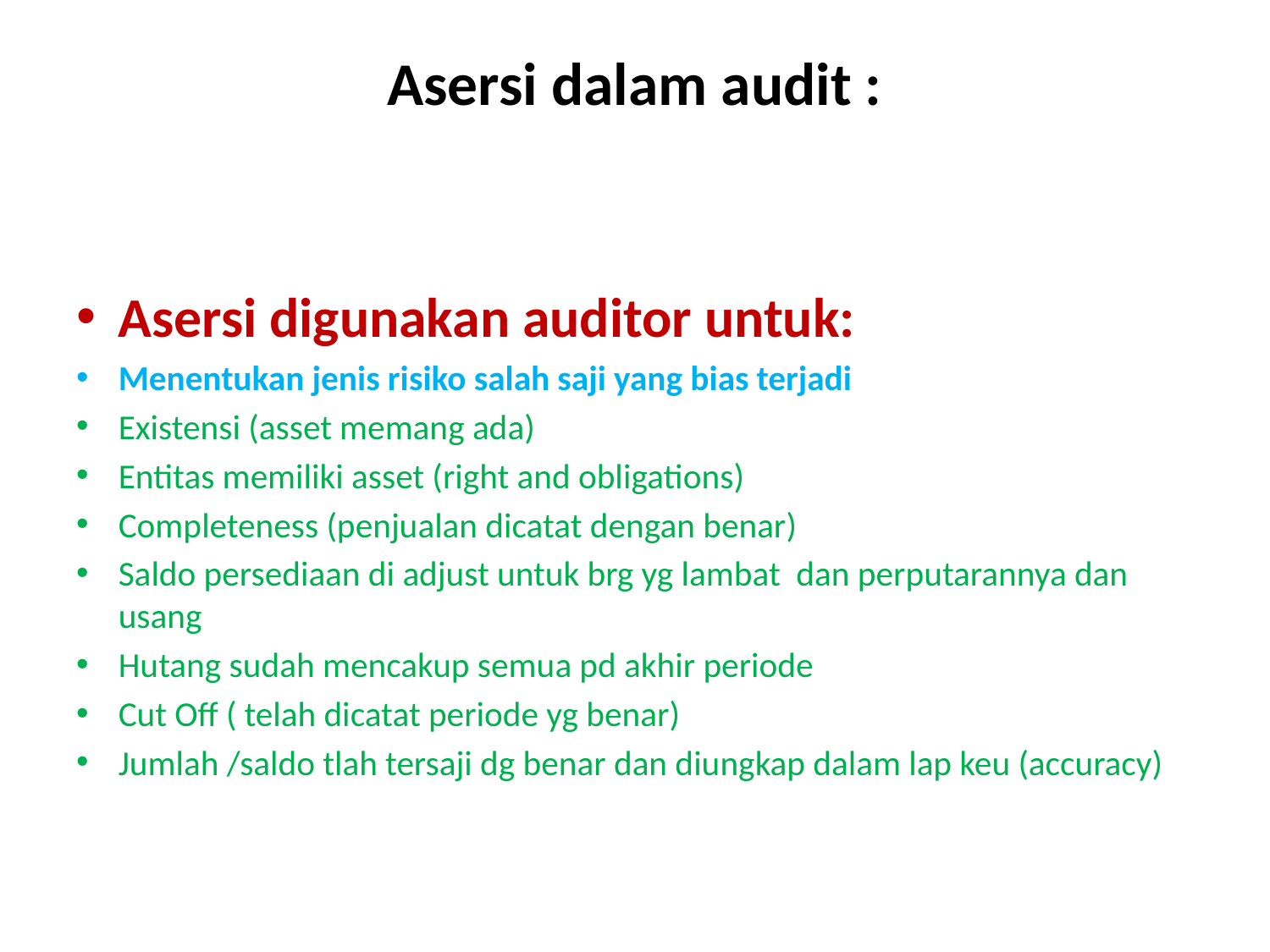

# Asersi dalam audit :

Asersi digunakan auditor untuk:
Menentukan jenis risiko salah saji yang bias terjadi
Existensi (asset memang ada)
Entitas memiliki asset (right and obligations)
Completeness (penjualan dicatat dengan benar)
Saldo persediaan di adjust untuk brg yg lambat  dan perputarannya dan usang
Hutang sudah mencakup semua pd akhir periode
Cut Off ( telah dicatat periode yg benar)
Jumlah /saldo tlah tersaji dg benar dan diungkap dalam lap keu (accuracy)